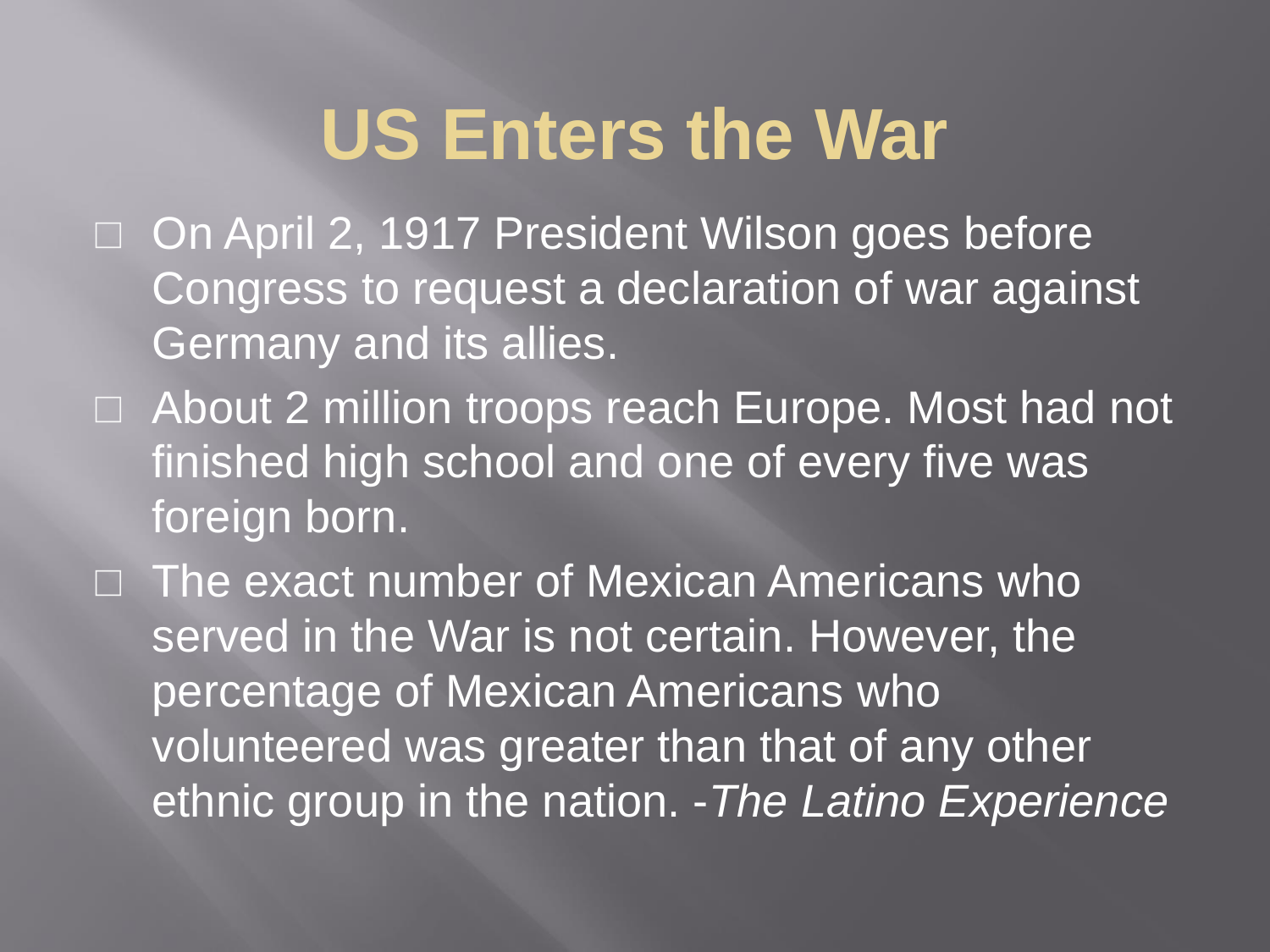

# US Enters the War
On April 2, 1917 President Wilson goes before Congress to request a declaration of war against Germany and its allies.
About 2 million troops reach Europe. Most had not finished high school and one of every five was foreign born.
The exact number of Mexican Americans who served in the War is not certain. However, the percentage of Mexican Americans who volunteered was greater than that of any other ethnic group in the nation. -The Latino Experience